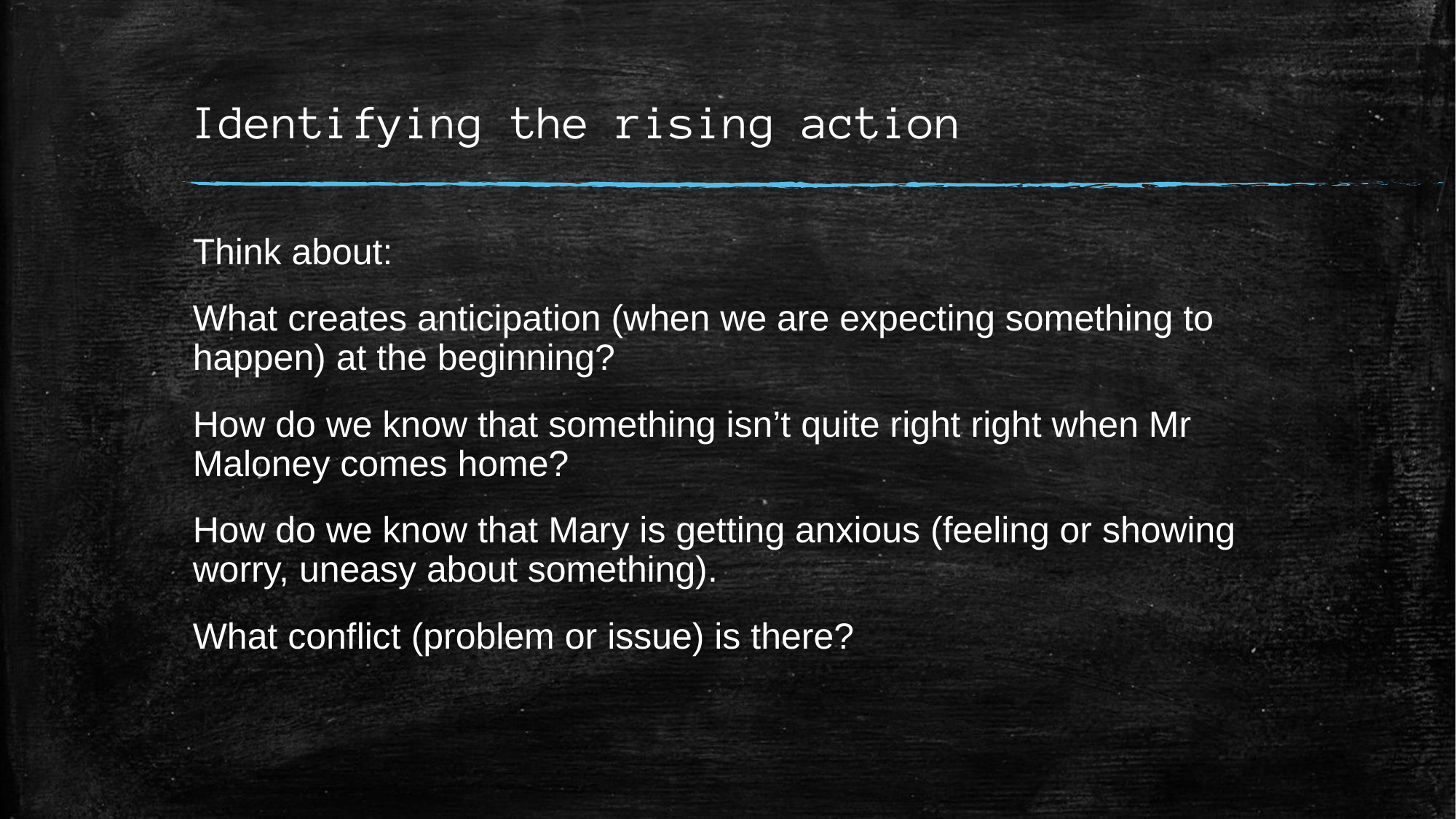

# Identifying the rising action
Think about:
What creates anticipation (when we are expecting something to happen) at the beginning?
How do we know that something isn’t quite right right when Mr Maloney comes home?
How do we know that Mary is getting anxious (feeling or showing worry, uneasy about something).
What conflict (problem or issue) is there?